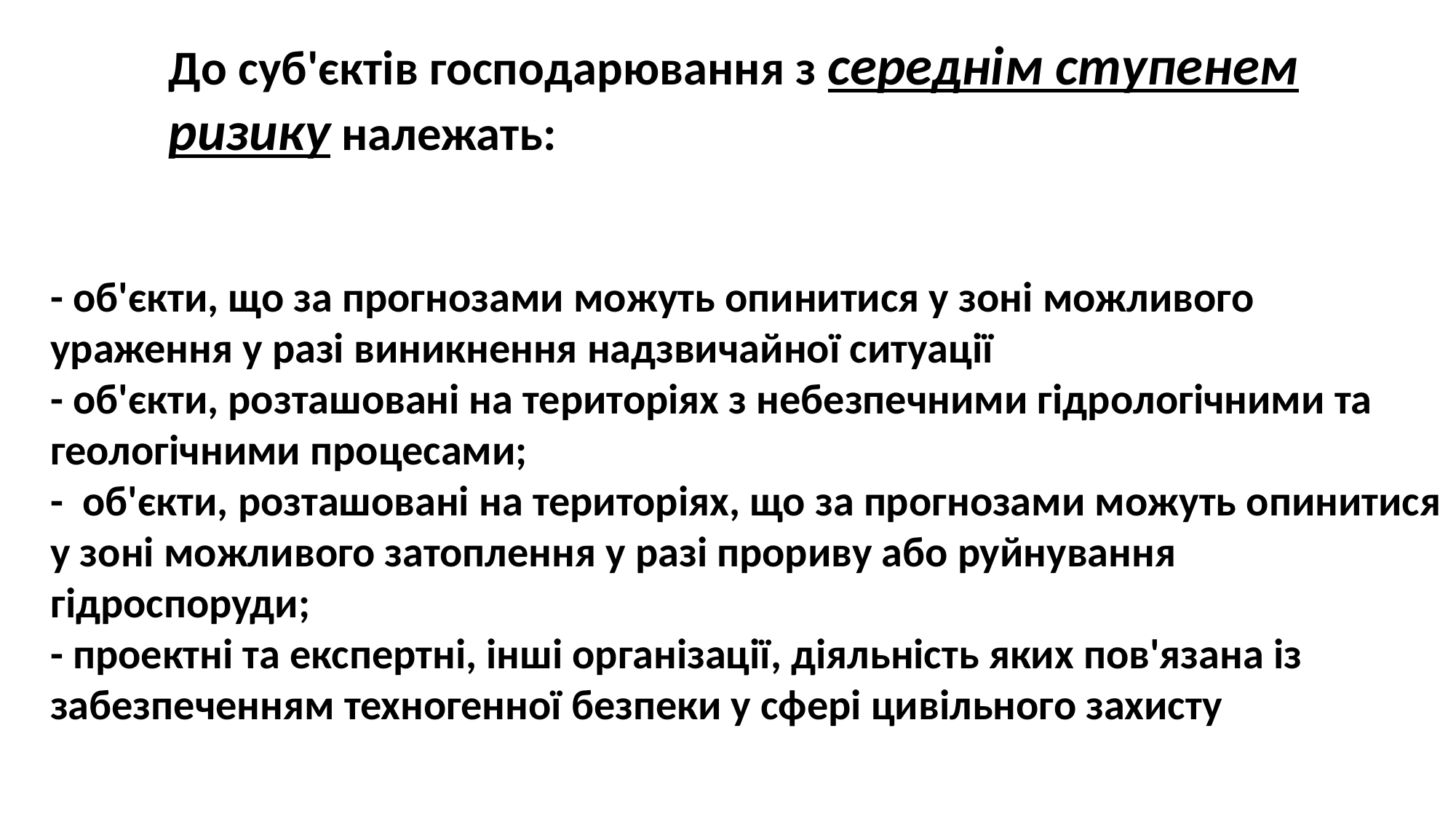

До суб'єктів господарювання з середнім ступенем ризику належать:

- об'єкти, що за прогнозами можуть опинитися у зоні можливого ураження у разі виникнення надзвичайної ситуації
- об'єкти, розташовані на територіях з небезпечними гідрологічними та геологічними процесами;
-  об'єкти, розташовані на територіях, що за прогнозами можуть опинитися у зоні можливого затоплення у разі прориву або руйнування гідроспоруди;
- проектні та експертні, інші організації, діяльність яких пов'язана із забезпеченням техногенної безпеки у сфері цивільного захисту